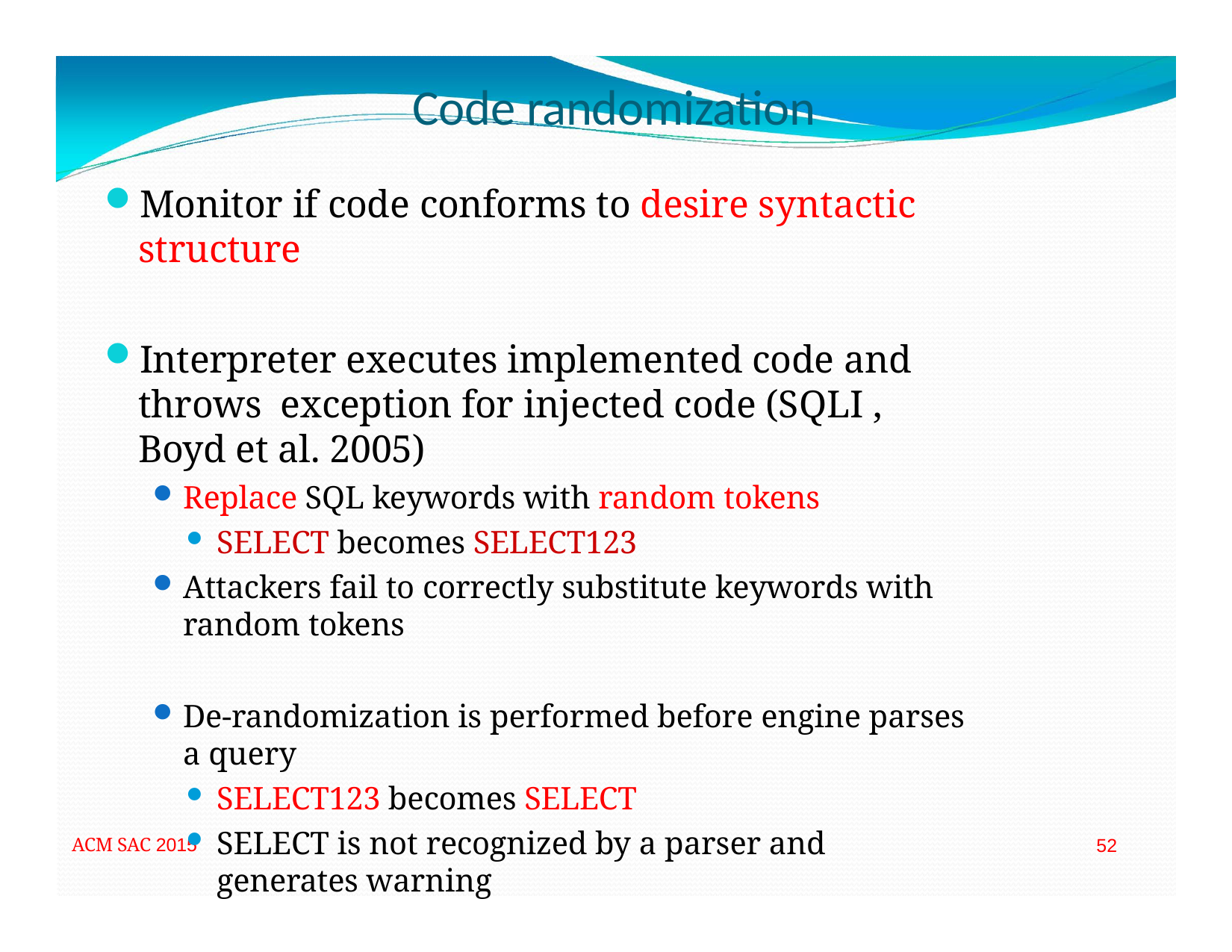

# Code randomization
Monitor if code conforms to desire syntactic structure

Interpreter executes implemented code and throws  exception for injected code (SQLI , Boyd et al. 2005)
Replace SQL keywords with random tokens
SELECT becomes SELECT123
Attackers fail to correctly substitute keywords with random tokens

De‐randomization is performed before engine parses a query
SELECT123 becomes SELECT
SELECT is not recognized by a parser and generates warning
ACM SAC 2015
52